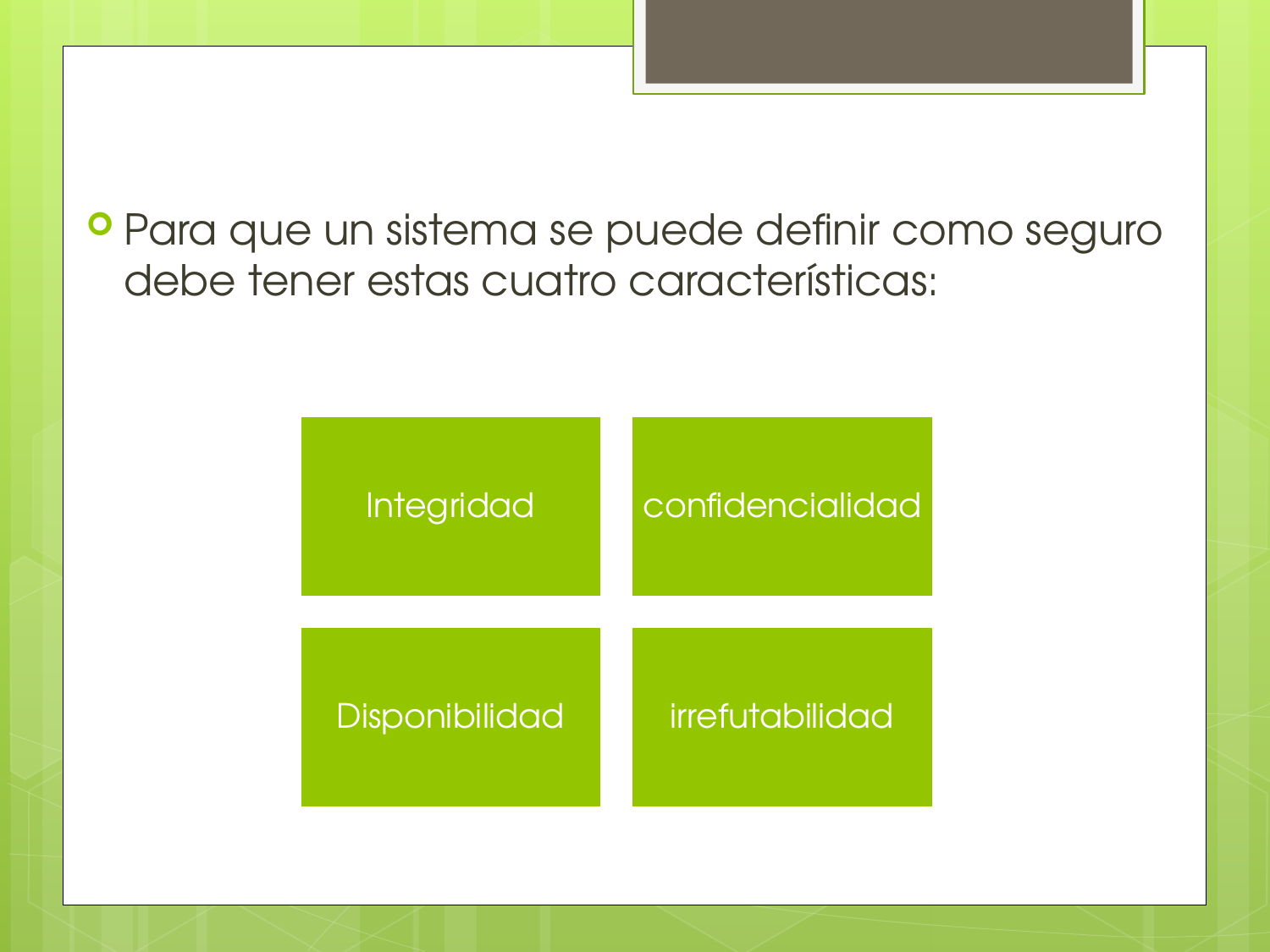

#
Para que un sistema se puede definir como seguro debe tener estas cuatro características:

Integridad
confidencialidad
Disponibilidad
irrefutabilidad